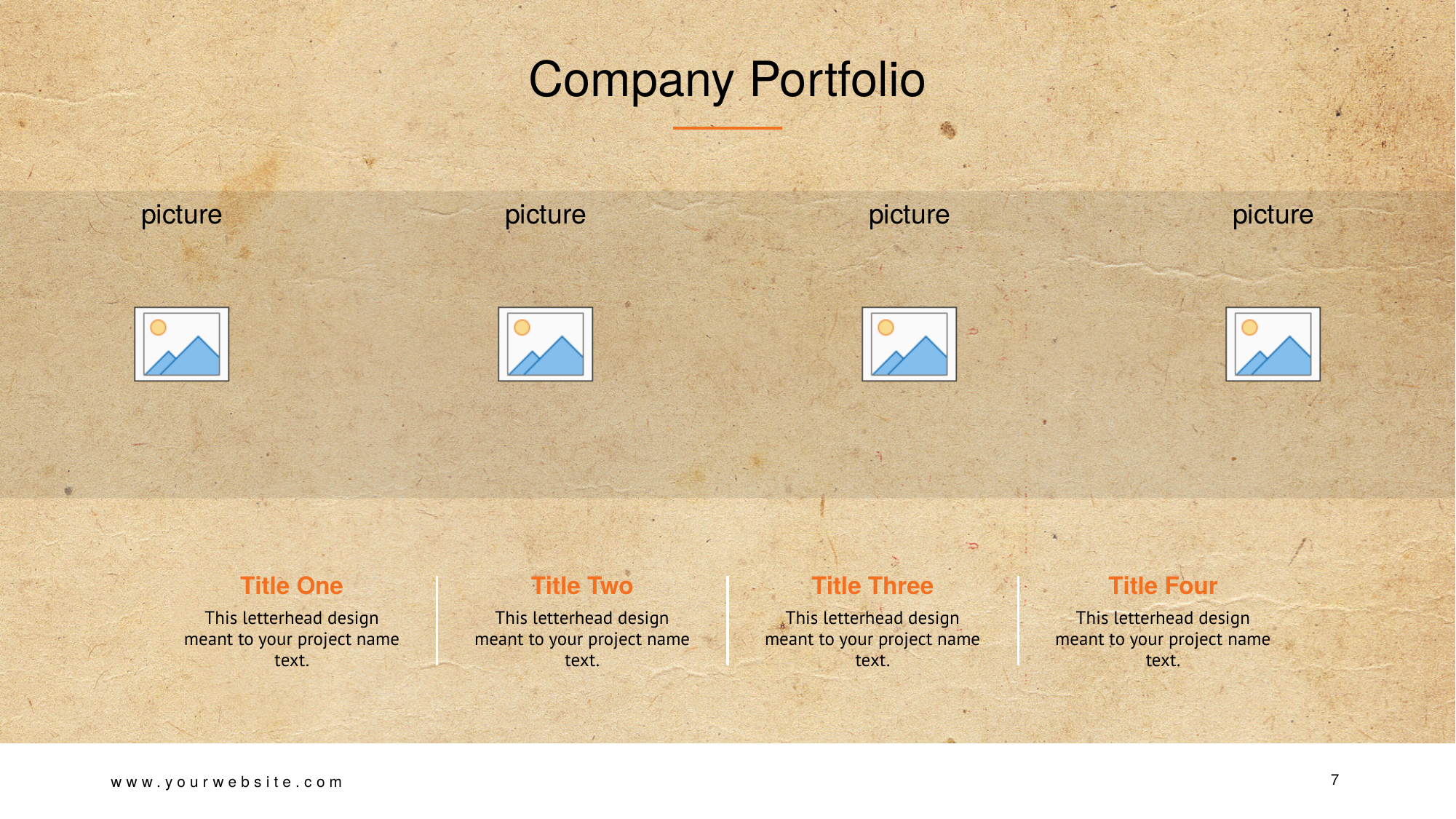

# Company Portfolio

Title One
This letterhead design meant to your project name text.
Title Two
This letterhead design meant to your project name text.
Title Three
This letterhead design meant to your project name text.
Title Four
This letterhead design meant to your project name text.

www.yourwebsite.com
7